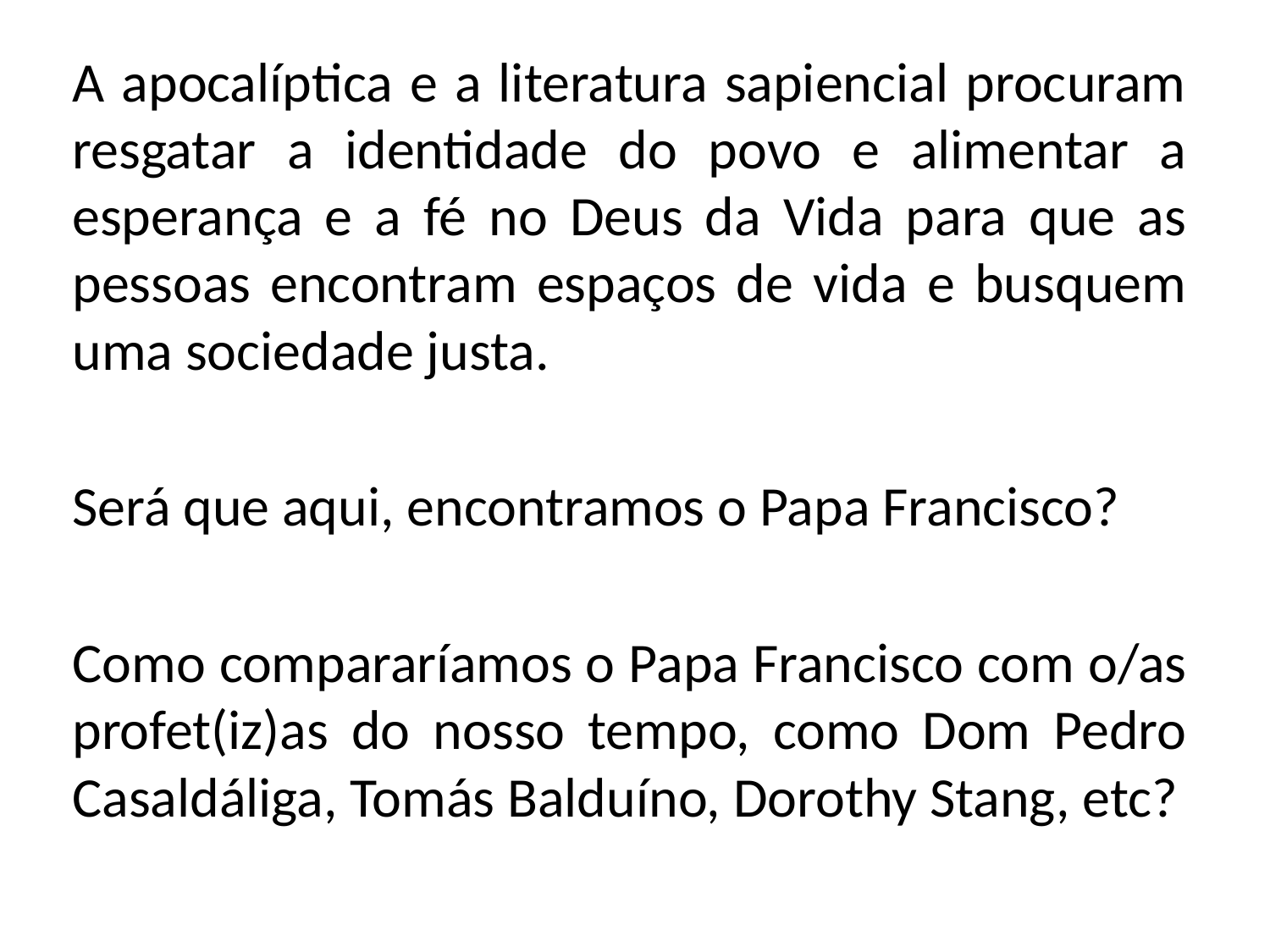

A apocalíptica e a literatura sapiencial procuram resgatar a identidade do povo e alimentar a esperança e a fé no Deus da Vida para que as pessoas encontram espaços de vida e busquem uma sociedade justa.

Será que aqui, encontramos o Papa Francisco?

Como compararíamos o Papa Francisco com o/as profet(iz)as do nosso tempo, como Dom Pedro Casaldáliga, Tomás Balduíno, Dorothy Stang, etc?